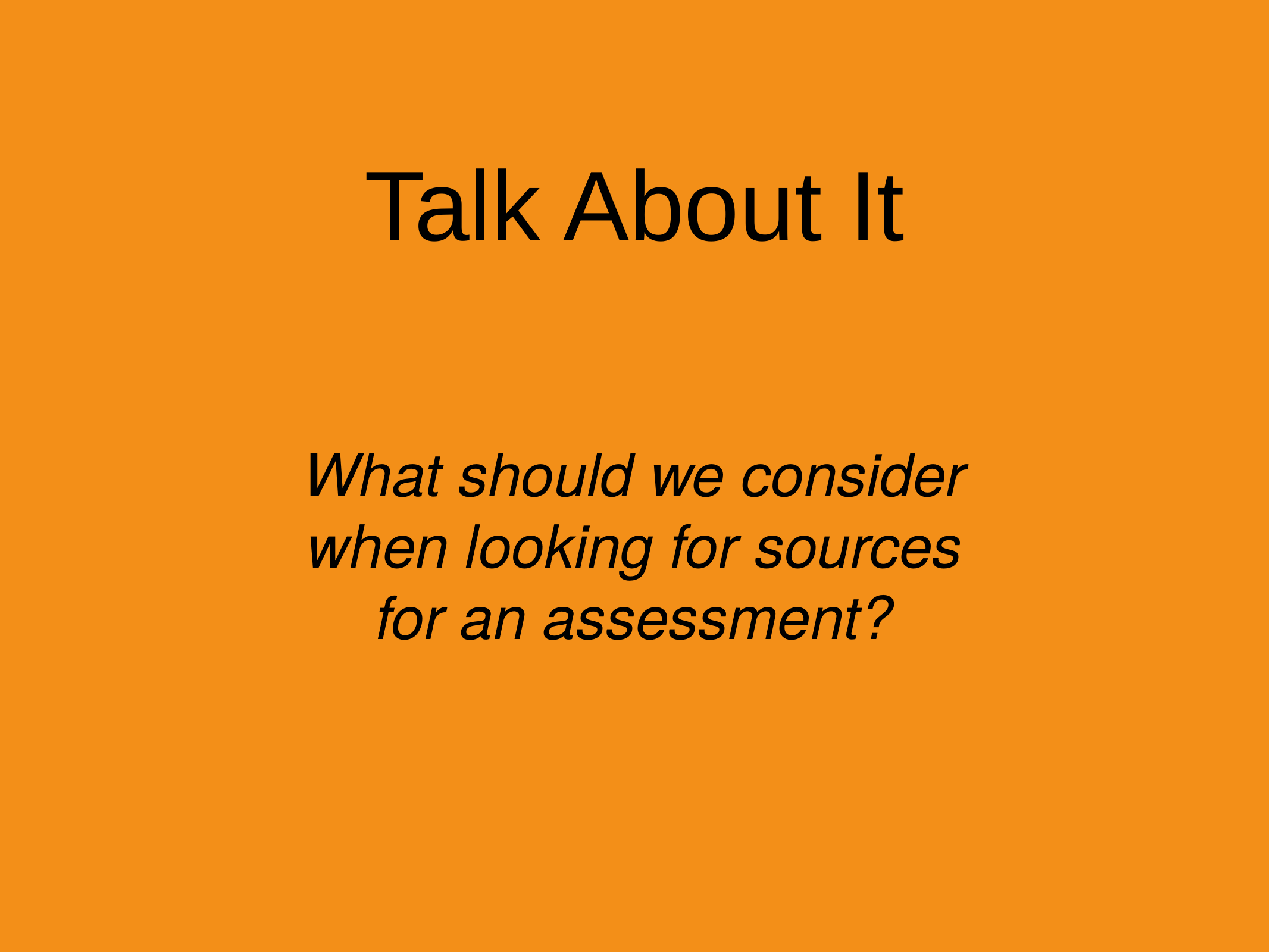

# Talk About It
What should we consider when looking for sources for an assessment?